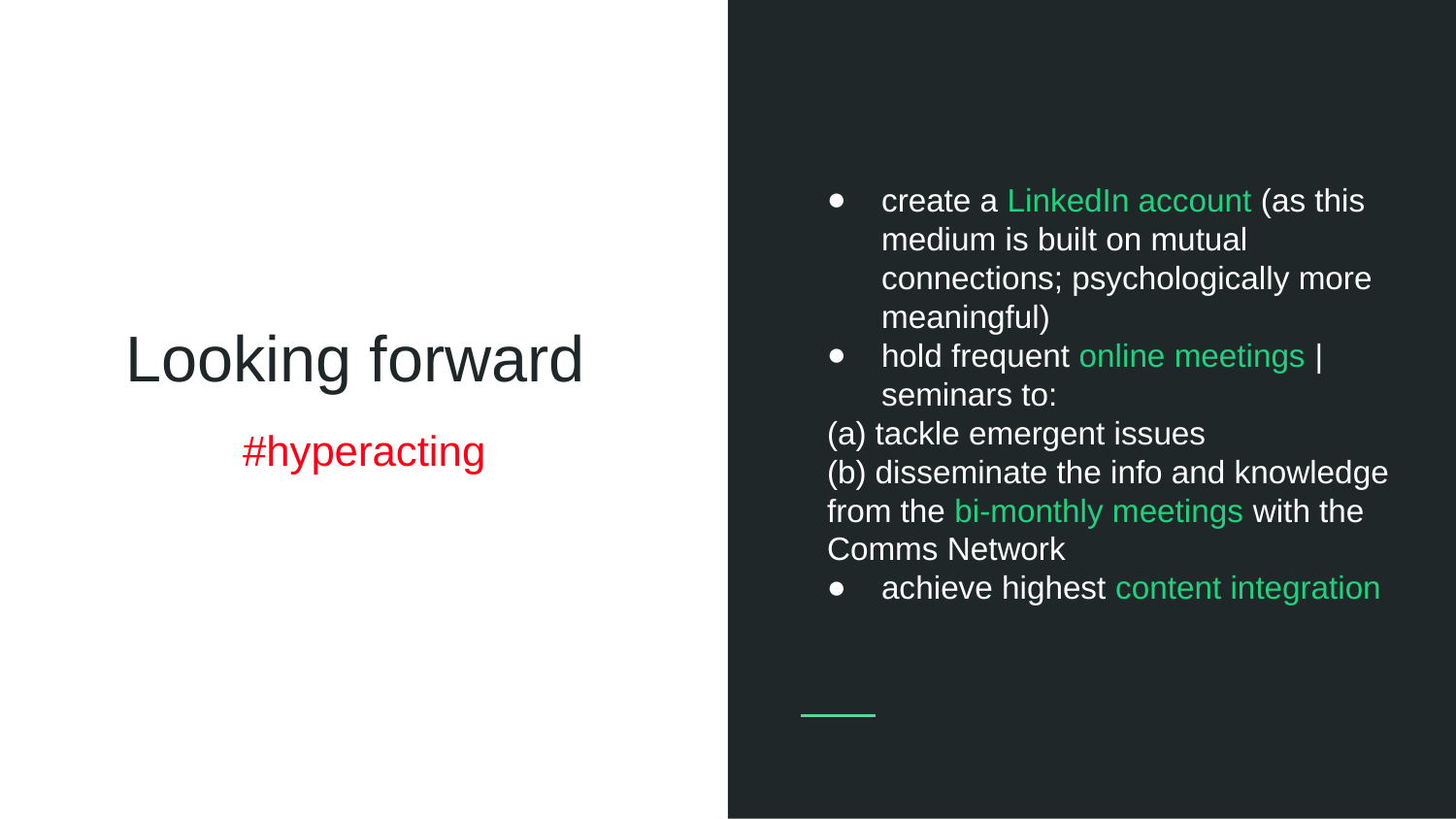

# Looking forward

create a LinkedIn account (as this medium is built on mutual connections; psychologically more meaningful)
hold frequent online meetings | seminars to:
(a) tackle emergent issues
(b) disseminate the info and knowledge from the bi-monthly meetings with the Comms Network
achieve highest content integration

#hyperacting